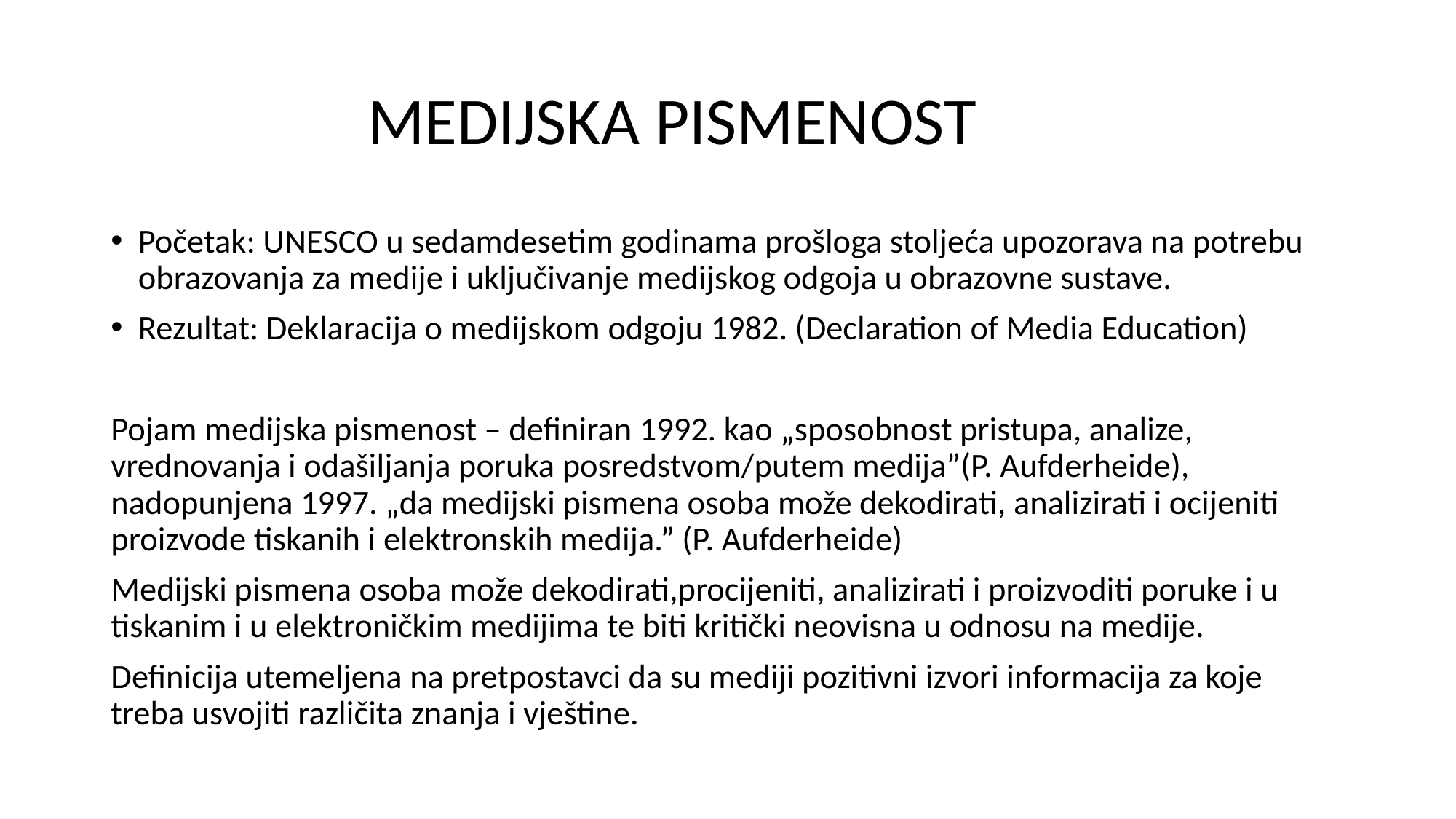

# MEDIJSKA PISMENOST
Početak: UNESCO u sedamdesetim godinama prošloga stoljeća upozorava na potrebu obrazovanja za medije i uključivanje medijskog odgoja u obrazovne sustave.
Rezultat: Deklaracija o medijskom odgoju 1982. (Declaration of Media Education)

Pojam medijska pismenost – definiran 1992. kao „sposobnost pristupa, analize, vrednovanja i odašiljanja poruka posredstvom/putem medija”(P. Aufderheide), nadopunjena 1997. „da medijski pismena osoba može dekodirati, analizirati i ocijeniti proizvode tiskanih i elektronskih medija.” (P. Aufderheide)
Medijski pismena osoba može dekodirati,procijeniti, analizirati i proizvoditi poruke i u tiskanim i u elektroničkim medijima te biti kritički neovisna u odnosu na medije.
Definicija utemeljena na pretpostavci da su mediji pozitivni izvori informacija za koje treba usvojiti različita znanja i vještine.